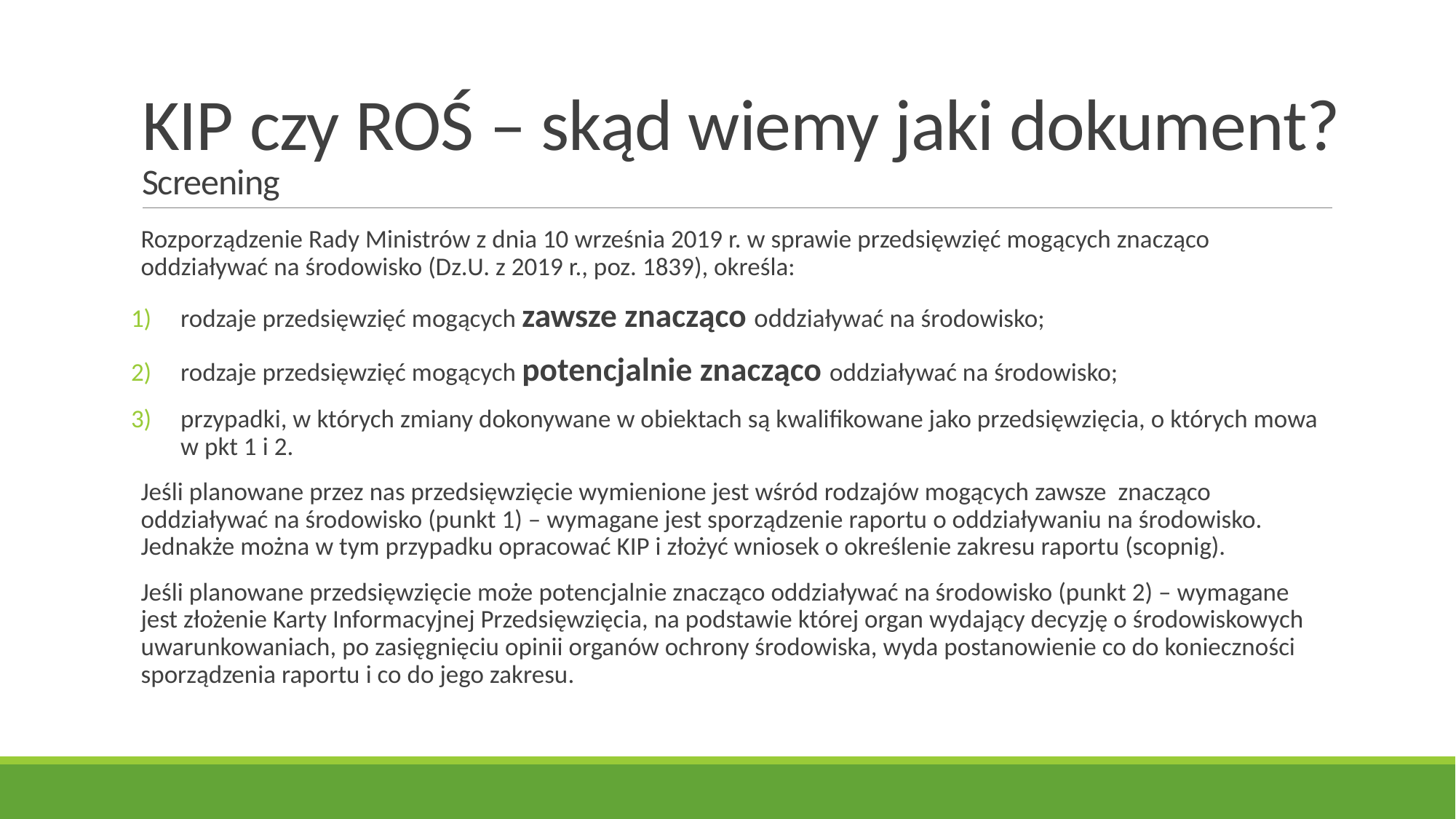

# KIP czy ROŚ – skąd wiemy jaki dokument? Screening
Rozporządzenie Rady Ministrów z dnia 10 września 2019 r. w sprawie przedsięwzięć mogących znacząco oddziaływać na środowisko (Dz.U. z 2019 r., poz. 1839), określa:
rodzaje przedsięwzięć mogących zawsze znacząco oddziaływać na środowisko;
rodzaje przedsięwzięć mogących potencjalnie znacząco oddziaływać na środowisko;
przypadki, w których zmiany dokonywane w obiektach są kwalifikowane jako przedsięwzięcia, o których mowa w pkt 1 i 2.
Jeśli planowane przez nas przedsięwzięcie wymienione jest wśród rodzajów mogących zawsze  znacząco oddziaływać na środowisko (punkt 1) – wymagane jest sporządzenie raportu o oddziaływaniu na środowisko. Jednakże można w tym przypadku opracować KIP i złożyć wniosek o określenie zakresu raportu (scopnig).
Jeśli planowane przedsięwzięcie może potencjalnie znacząco oddziaływać na środowisko (punkt 2) – wymagane jest złożenie Karty Informacyjnej Przedsięwzięcia, na podstawie której organ wydający decyzję o środowiskowych uwarunkowaniach, po zasięgnięciu opinii organów ochrony środowiska, wyda postanowienie co do konieczności sporządzenia raportu i co do jego zakresu.